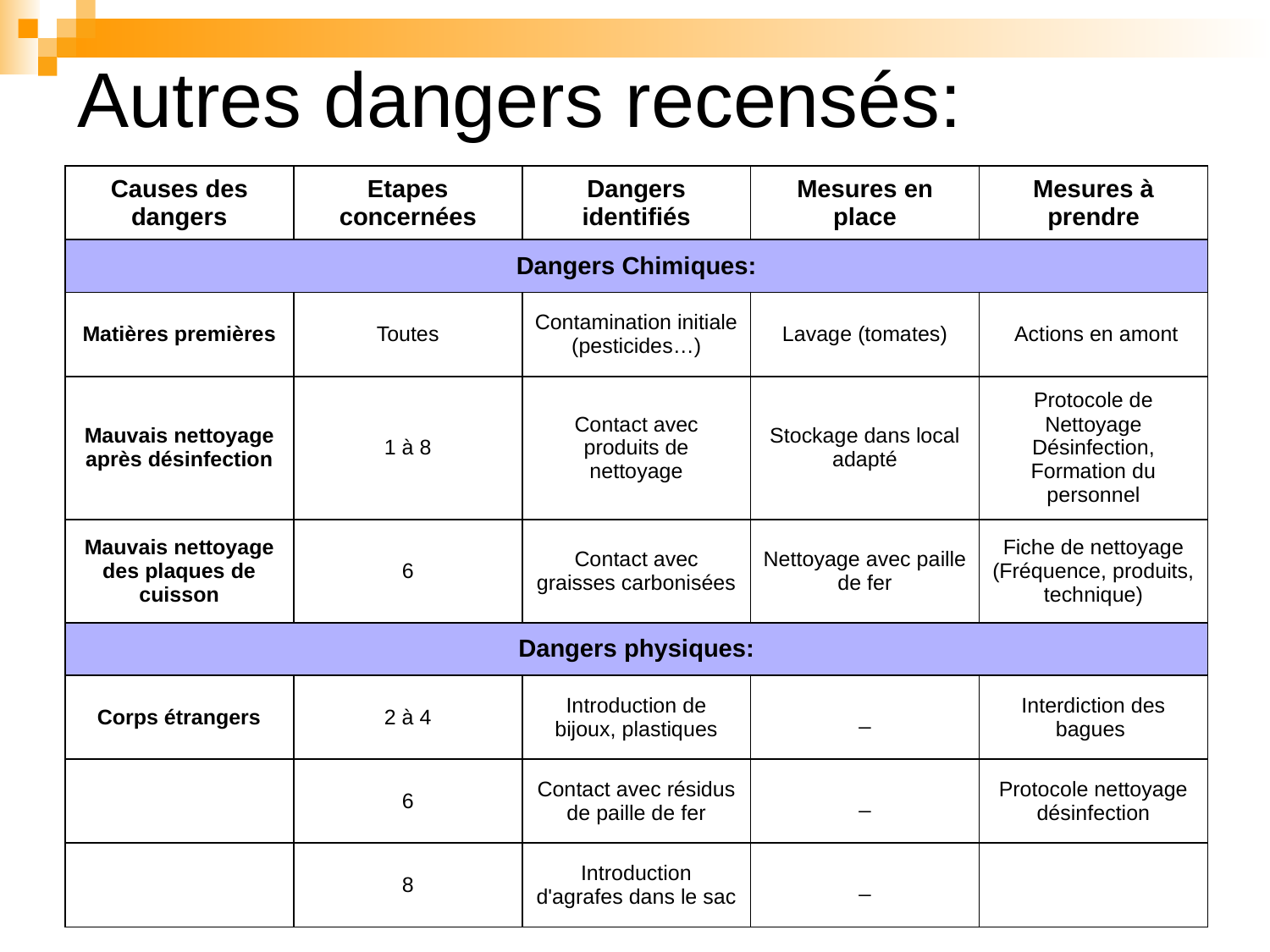

# Autres dangers recensés:
| Causes des dangers | Etapes concernées | Dangers identifiés | Mesures en place | Mesures à prendre |
| --- | --- | --- | --- | --- |
| Dangers Chimiques: |  |  |  |  |
| Matières premières | Toutes | Contamination initiale (pesticides…) | Lavage (tomates) | Actions en amont |
| Mauvais nettoyage après désinfection | 1 à 8 | Contact avec produits de nettoyage | Stockage dans local adapté | Protocole de Nettoyage Désinfection, Formation du personnel |
| Mauvais nettoyage des plaques de cuisson | 6 | Contact avec graisses carbonisées | Nettoyage avec paille de fer | Fiche de nettoyage (Fréquence, produits, technique) |
| Dangers physiques: |  |  |  |  |
| Corps étrangers | 2 à 4 | Introduction de bijoux, plastiques | \_ | Interdiction des bagues |
|  | 6 | Contact avec résidus de paille de fer | \_ | Protocole nettoyage désinfection |
|  | 8 | Introduction d'agrafes dans le sac | \_ |  |